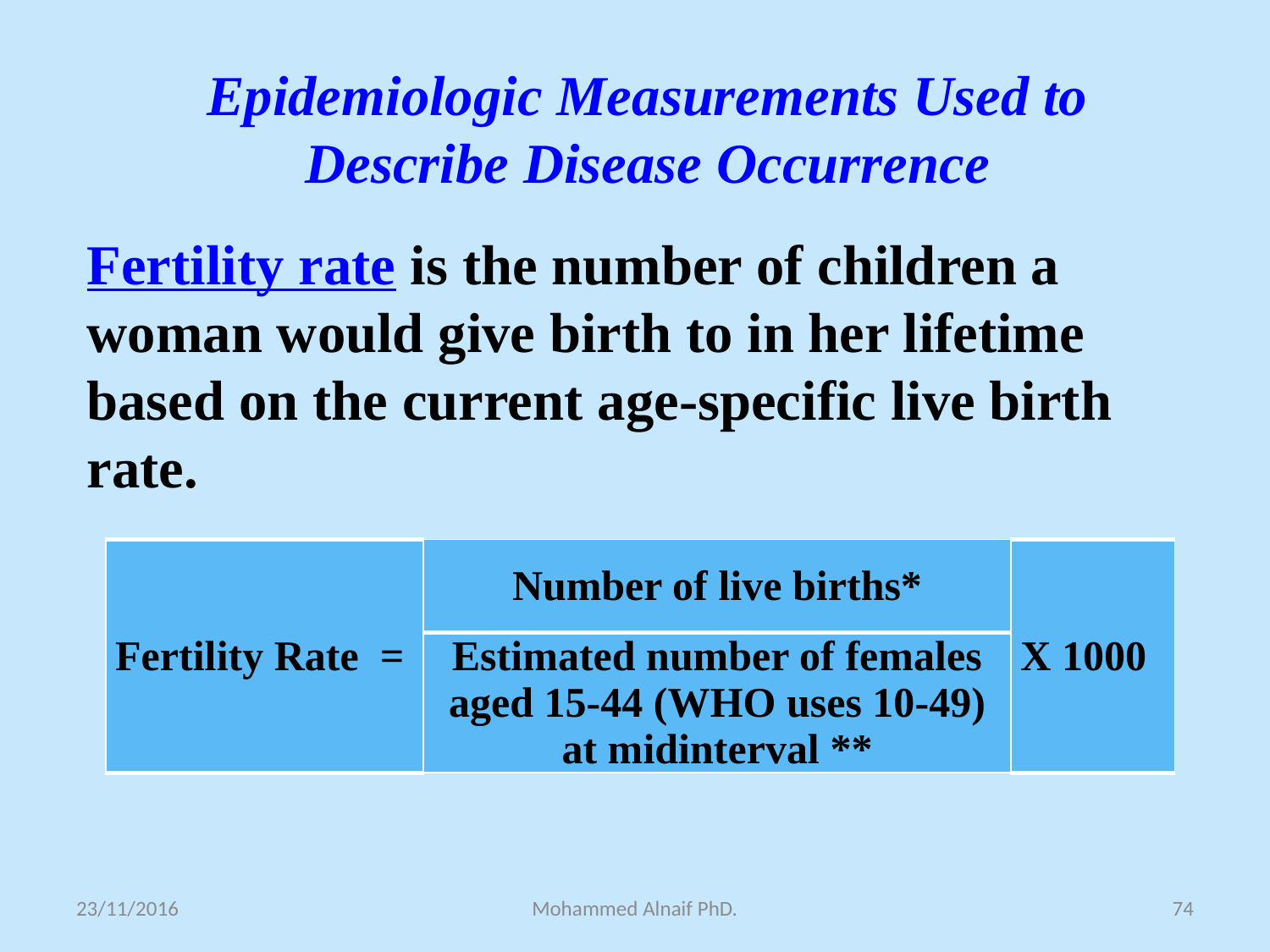

# Epidemiologic Measurements Used to Describe Disease Occurrence
Fertility rate is the number of children a woman would give birth to in her lifetime based on the current age-specific live birth rate.
| Fertility Rate = | Number of live births\* | X 1000 |
| --- | --- | --- |
|  | Estimated number of females aged 15-44 (WHO uses 10-49) at midinterval \*\* |  |
23/11/2016
Mohammed Alnaif PhD.
74